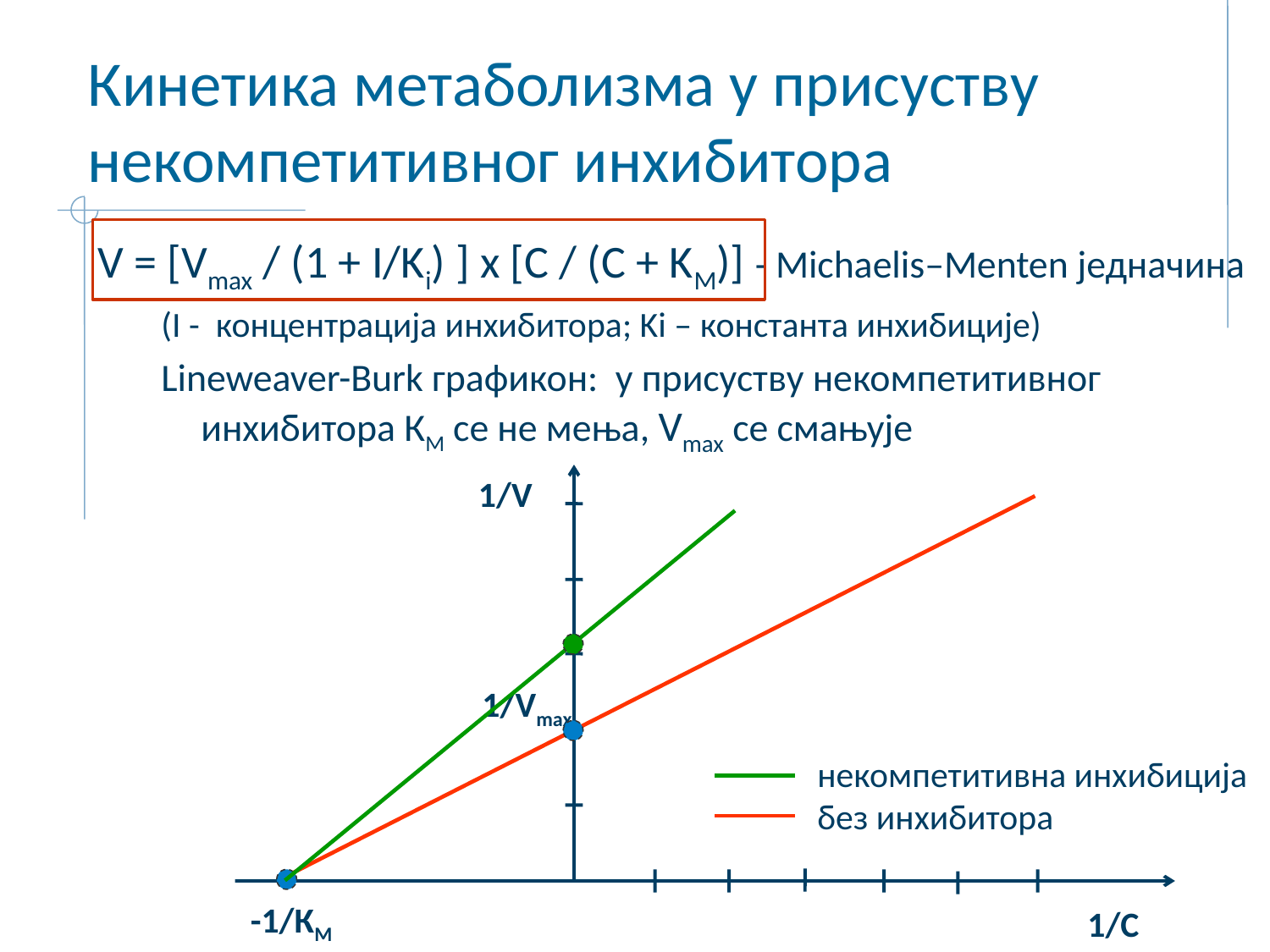

# Кинетика метаболизма у присуству некомпетитивног инхибитора

V = [Vmax / (1 + I/Ki) ] x [C / (C + KM)] - Michaelis–Menten једначина
(I -  концентрација инхибитора; Ki – константа инхибиције)
Lineweaver-Burk графикон:  у присуству некомпетитивног инхибитора КМ се не мења, Vmax се смањује

1/V

1/Vmax

некомпетитивна инхибиција
без инхибитора

-1/КМ
1/C